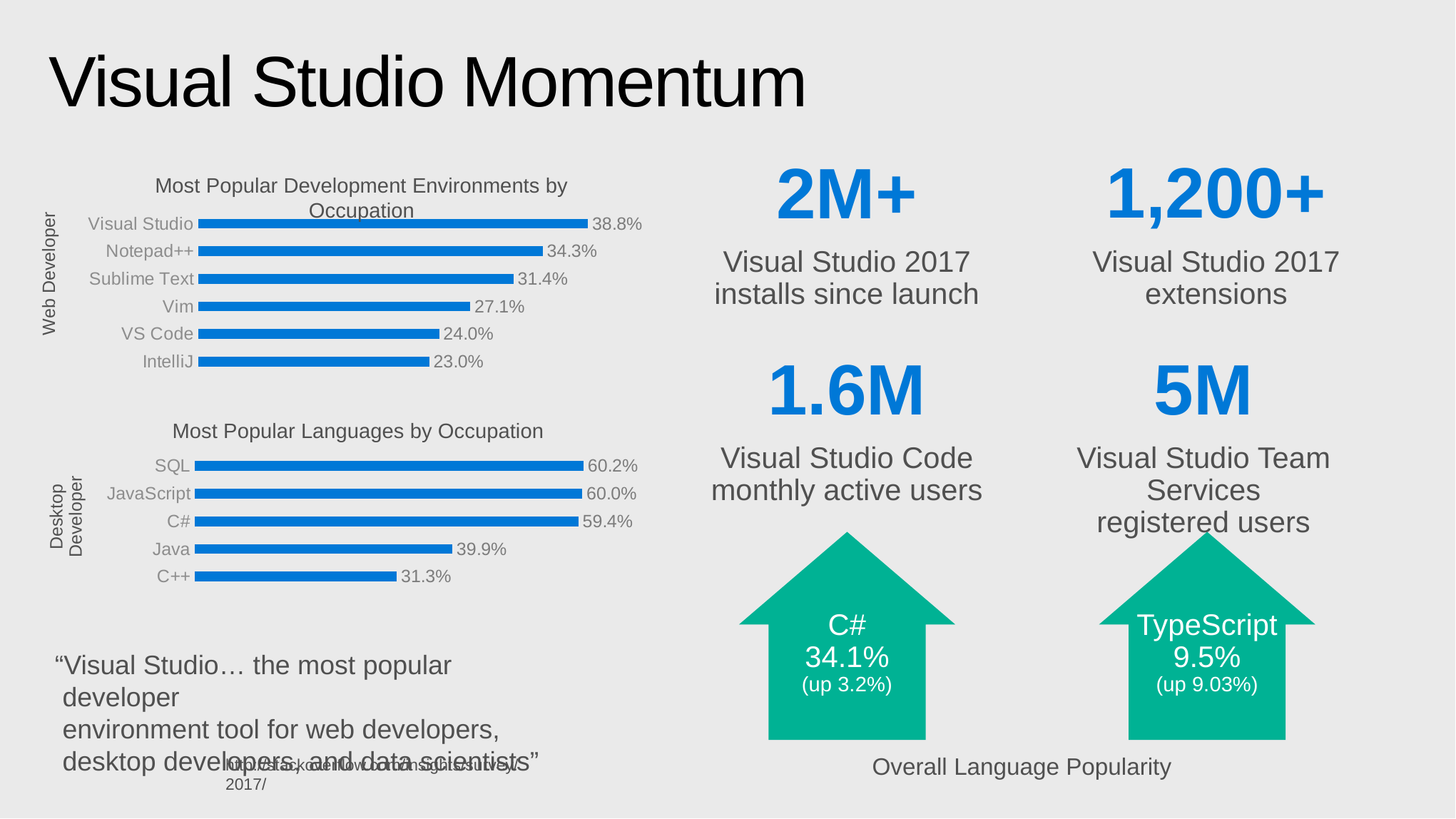

# Visual Studio Momentum
1,200+
Visual Studio 2017 extensions
2M+
Visual Studio 2017 installs since launch
1.6M
Visual Studio Code
monthly active users
5M
Visual Studio Team Services
registered users
Most Popular Development Environments by Occupation

### Chart

| Category | Web Developer |
|---|---|
| IntelliJ | 0.23 |
| VS Code | 0.24 |
| Vim | 0.271 |
| Sublime Text | 0.314 |
| Notepad++ | 0.343 |
| Visual Studio | 0.388 |
Web Developer

### Chart

| Category | Desktop Developer |
|---|---|
| C++ | 0.313 |
| Java | 0.399 |
| C# | 0.594 |
| JavaScript | 0.6 |
| SQL | 0.602 |
Most Popular Languages by Occupation
Desktop Developer
C#
34.1%
(up 3.2%)
TypeScript
9.5%
(up 9.03%)
“Visual Studio… the most popular developer
environment tool for web developers, desktop developers, and data scientists”
http://stackoverflow.com/insights/survey/2017/
Overall Language Popularity